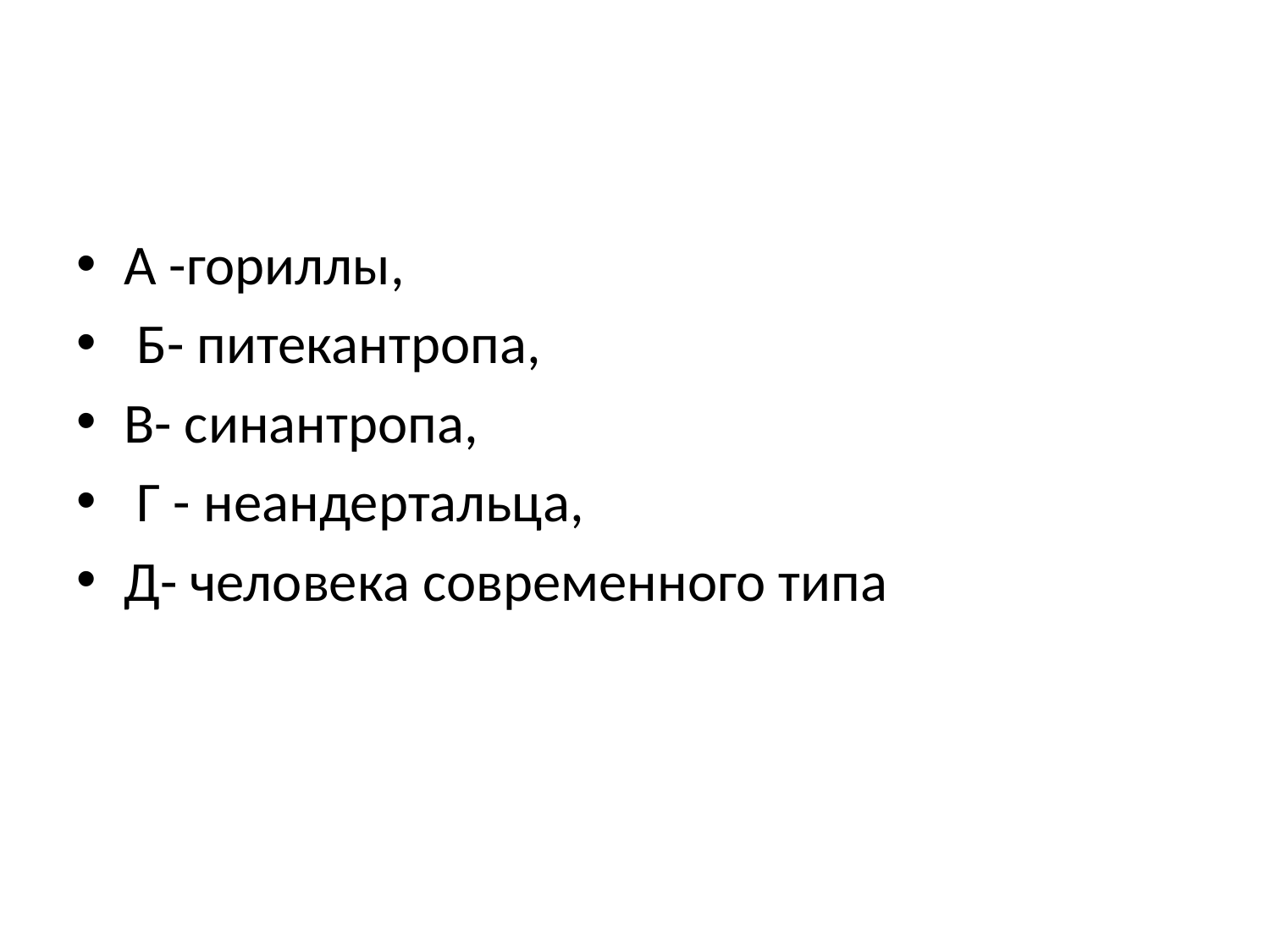

#
А -гориллы,
 Б- питекантропа,
В- синантропа,
 Г - неандертальца,
Д- человека современного типа